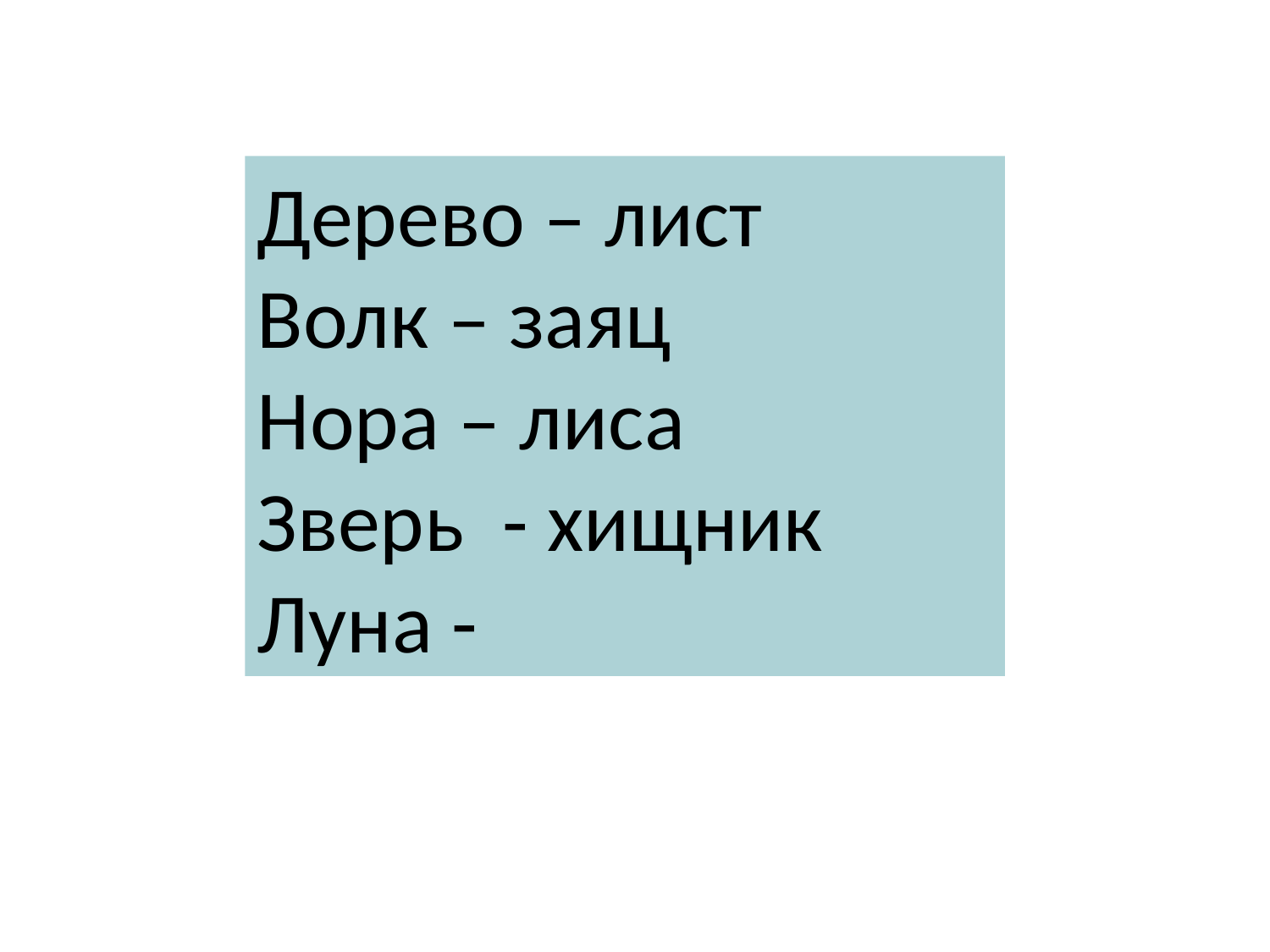

Дерево – лист
Волк – заяц
Нора – лиса
Зверь  - хищник
Луна -